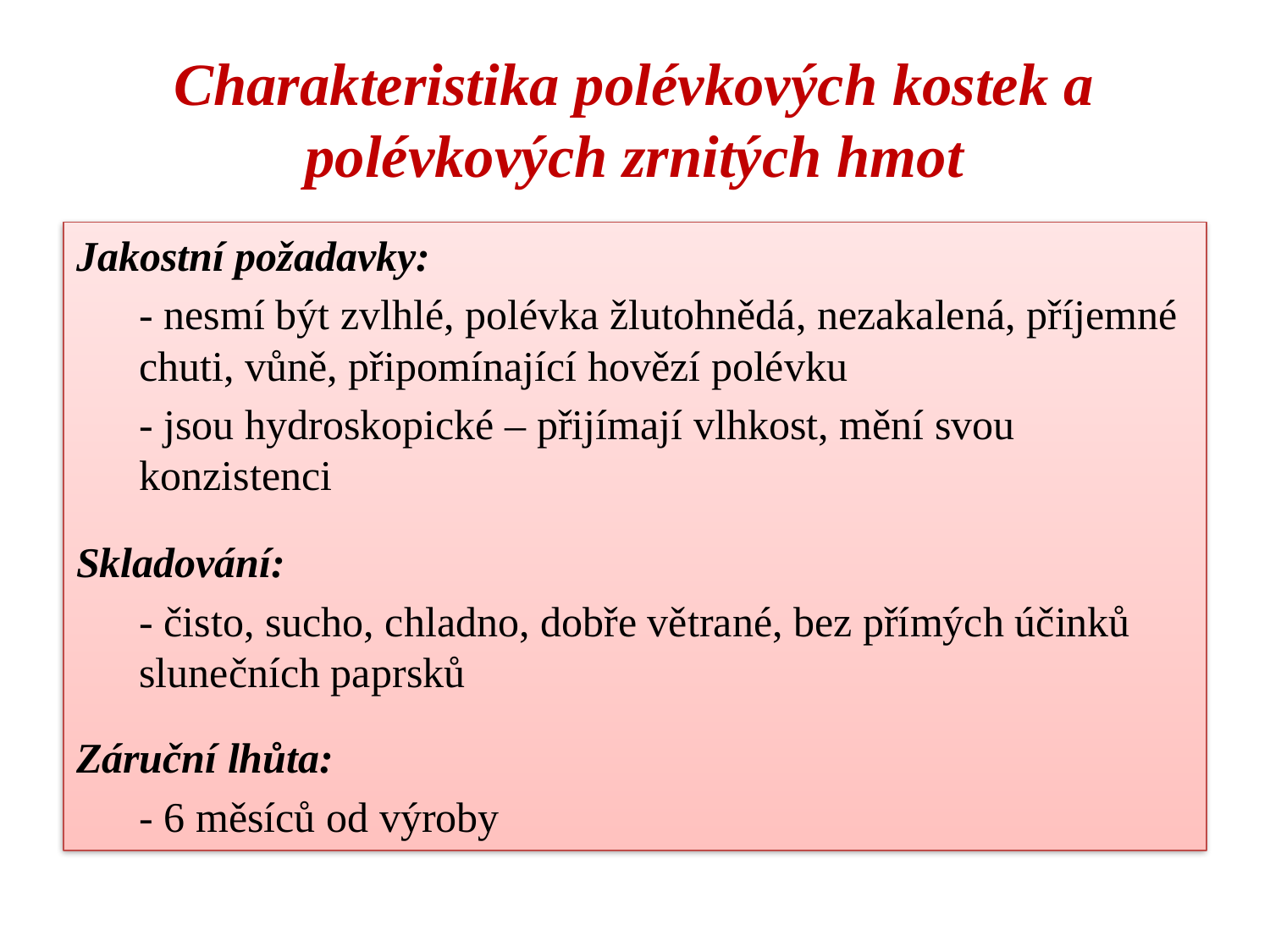

# Charakteristika polévkových kostek a polévkových zrnitých hmot
Jakostní požadavky:
	- nesmí být zvlhlé, polévka žlutohnědá, nezakalená, příjemné chuti, vůně, připomínající hovězí polévku
	- jsou hydroskopické – přijímají vlhkost, mění svou konzistenci

Skladování:
	- čisto, sucho, chladno, dobře větrané, bez přímých účinků slunečních paprsků

Záruční lhůta:
	- 6 měsíců od výroby